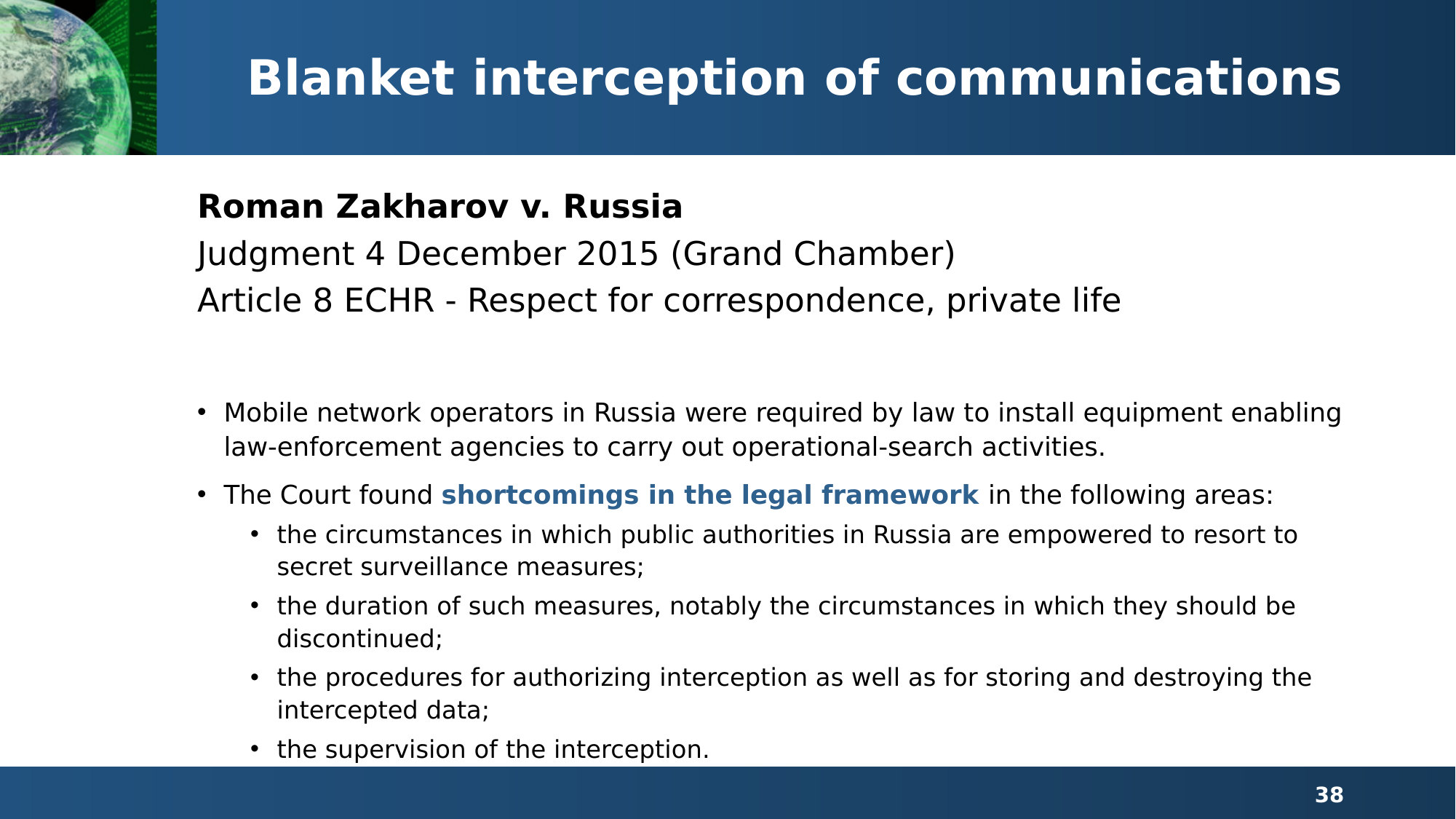

Blanket interception of communications
Roman Zakharov v. Russia
Judgment 4 December 2015 (Grand Chamber)
Article 8 ECHR - Respect for correspondence, private life

Mobile network operators in Russia were required by law to install equipment enabling law-enforcement agencies to carry out operational-search activities.
The Court found shortcomings in the legal framework in the following areas:
the circumstances in which public authorities in Russia are empowered to resort to secret surveillance measures;
the duration of such measures, notably the circumstances in which they should be discontinued;
the procedures for authorizing interception as well as for storing and destroying the intercepted data;
the supervision of the interception.
38